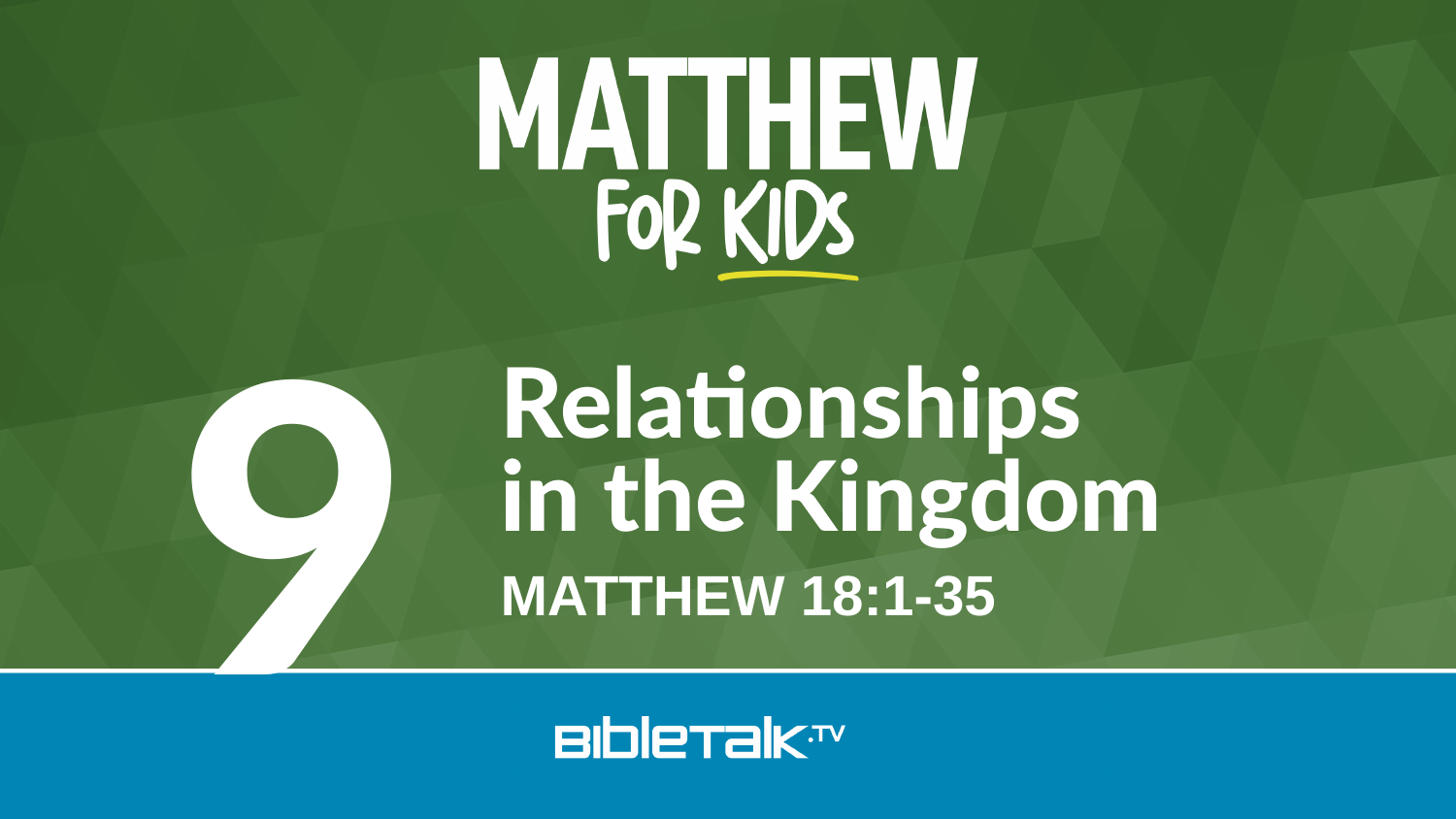

9
Relationships
in the Kingdom
MATTHEW 18:1-35